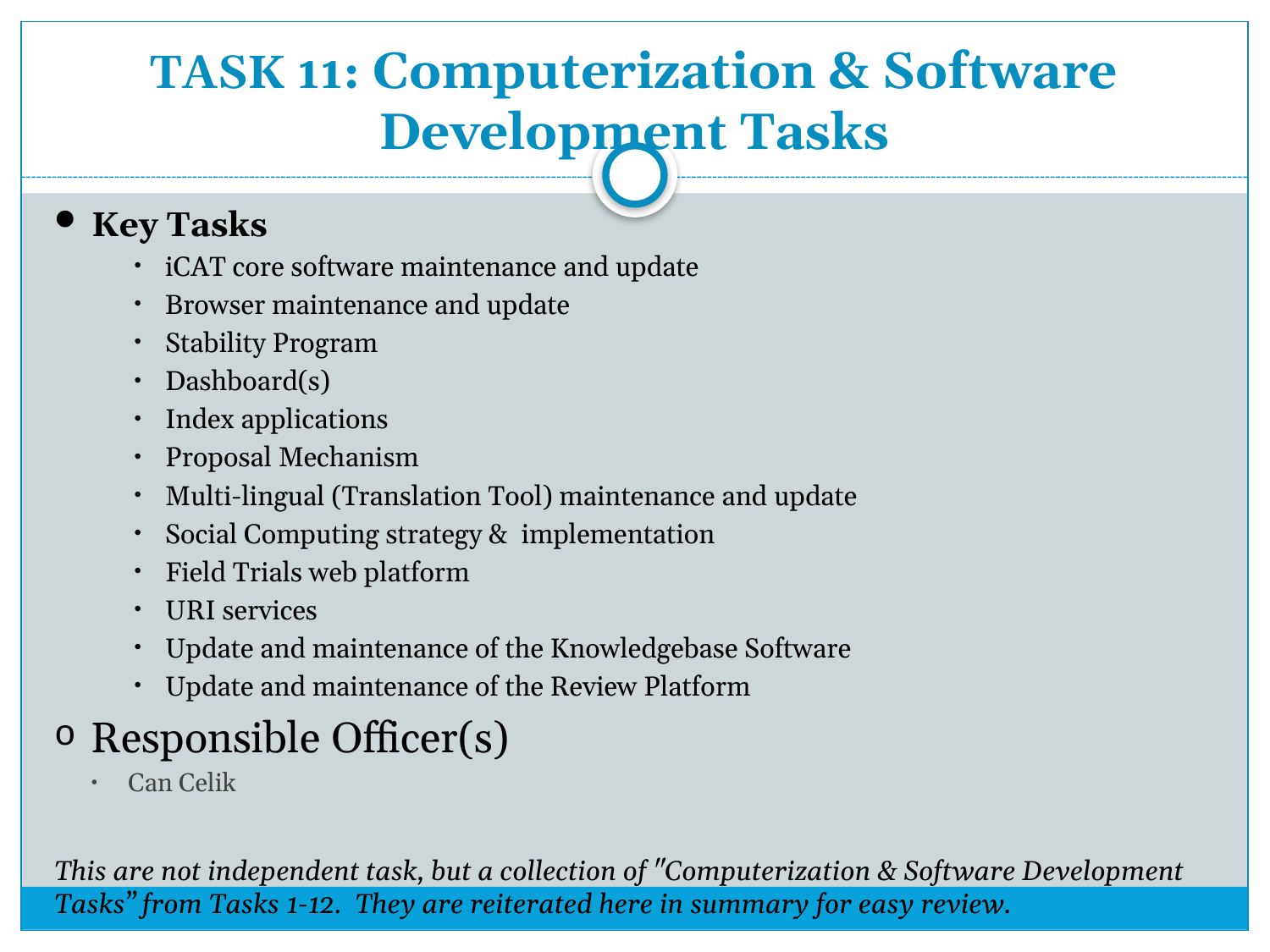

# TASK 11: Computerization & Software Development Tasks
Key Tasks
iCAT core software maintenance and update
Browser maintenance and update
Stability Program
Dashboard(s)
Index applications
Proposal Mechanism
Multi-lingual (Translation Tool) maintenance and update
Social Computing strategy &  implementation
Field Trials web platform
URI services
Update and maintenance of the Knowledgebase Software
Update and maintenance of the Review Platform
Responsible Officer(s)
Can Celik

This are not independent task, but a collection of "Computerization & Software Development Tasks” from Tasks 1-12.  They are reiterated here in summary for easy review.